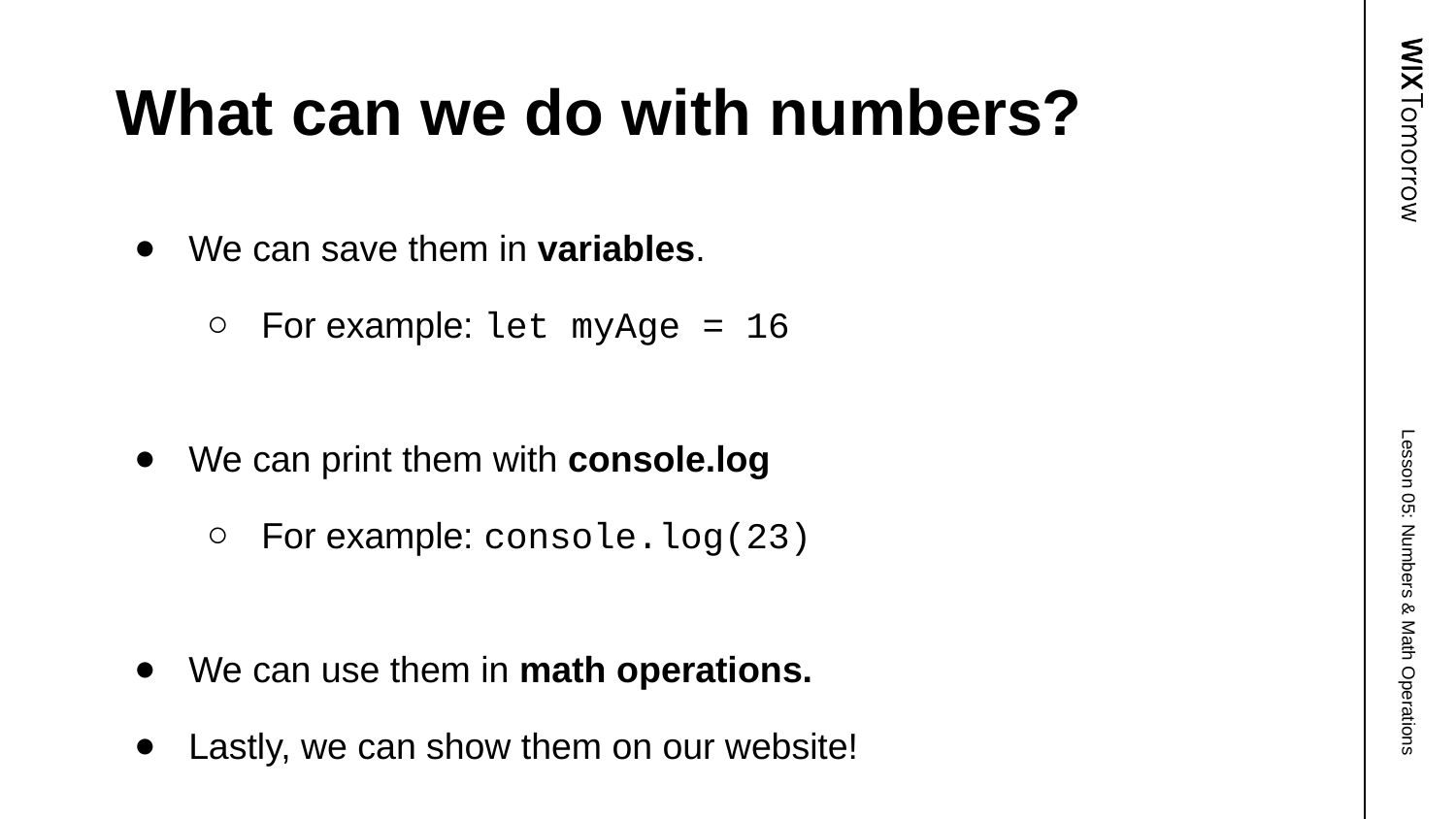

# What can we do with numbers?
We can save them in variables.
For example: let myAge = 16

We can print them with console.log
For example: console.log(23)

We can use them in math operations.
Lastly, we can show them on our website!